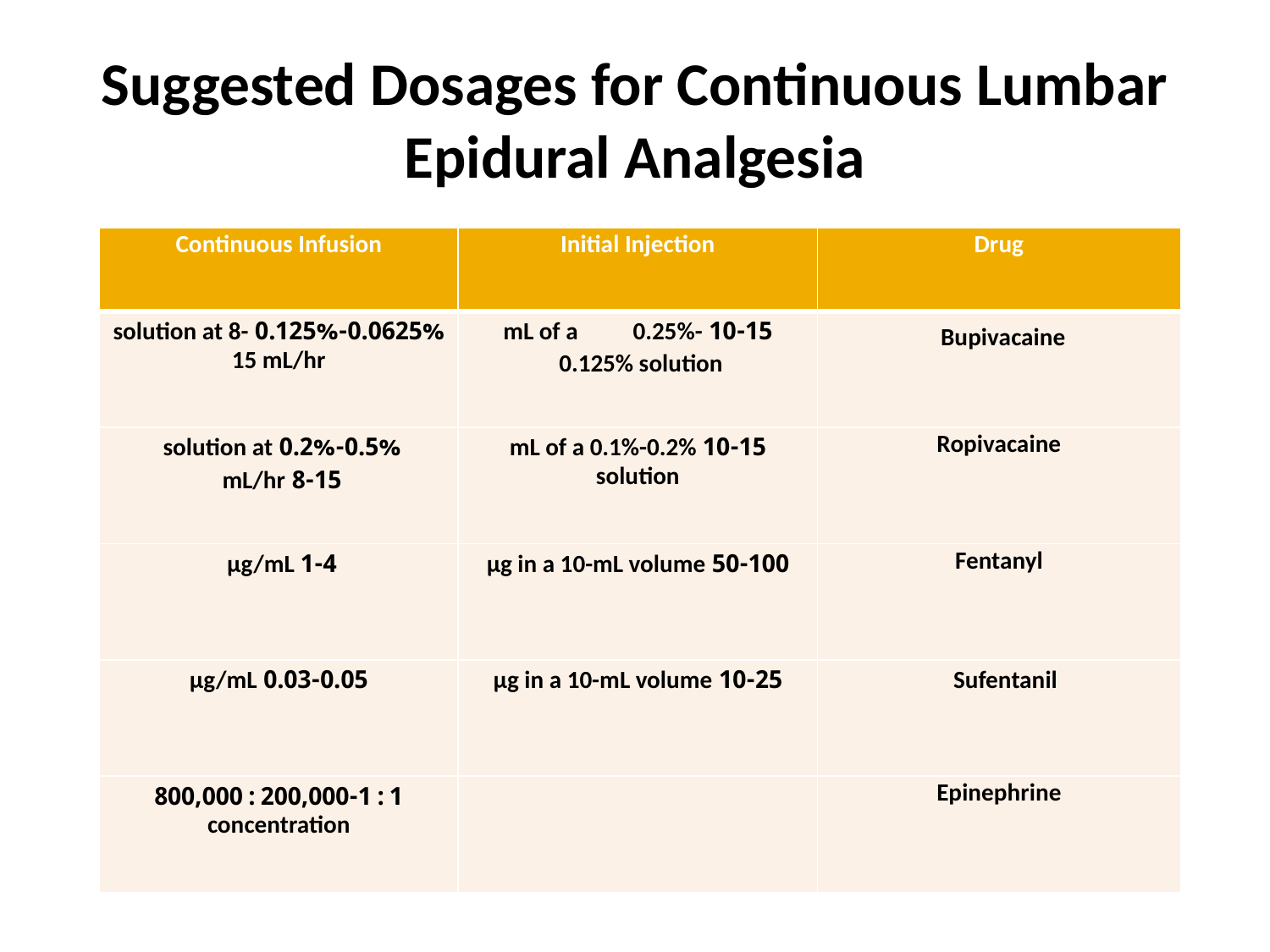

# Suggested Dosages for Continuous Lumbar Epidural Analgesia

| Continuous Infusion | Initial Injection | Drug |
| --- | --- | --- |
| 0.0625%-0.125% solution at 8-15 mL/hr | 10-15 mL of a 0.25%-0.125% solution | Bupivacaine |
| 0.5%-0.2% solution at 8-15 mL/hr | 10-15 mL of a 0.1%-0.2% solution | Ropivacaine |
| 1-4 µg/mL | 50-100 µg in a 10-mL volume | Fentanyl |
| 0.03-0.05 µg/mL | 10-25 µg in a 10-mL volume | Sufentanil |
| 1 : 200,000-1 : 800,000 concentration |  | Epinephrine |